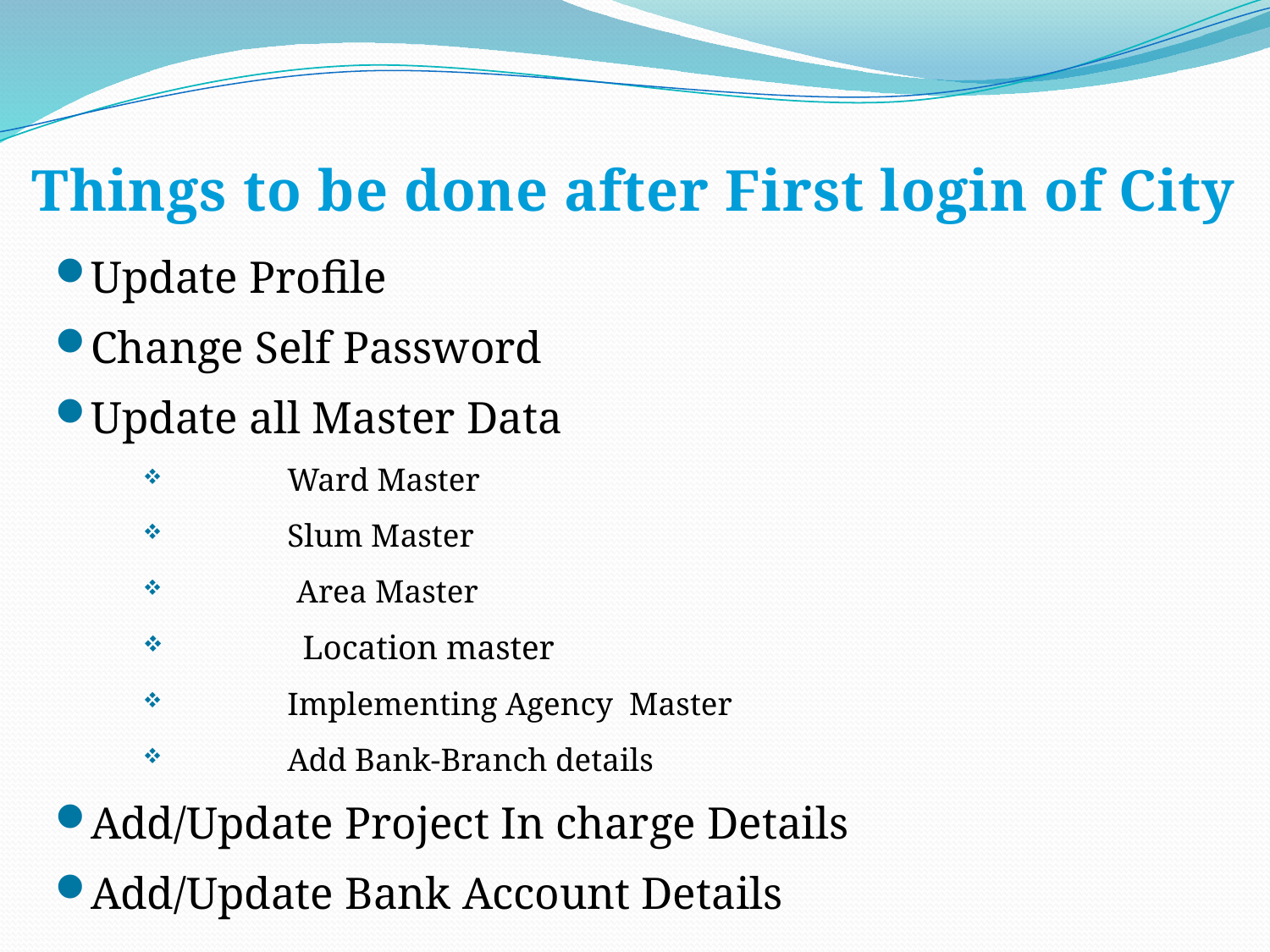

# Things to be done after First login of City
Update Profile
Change Self Password
Update all Master Data
	Ward Master
	Slum Master
               Area Master
               Location master
	Implementing Agency  Master
	Add Bank-Branch details
Add/Update Project In charge Details
Add/Update Bank Account Details